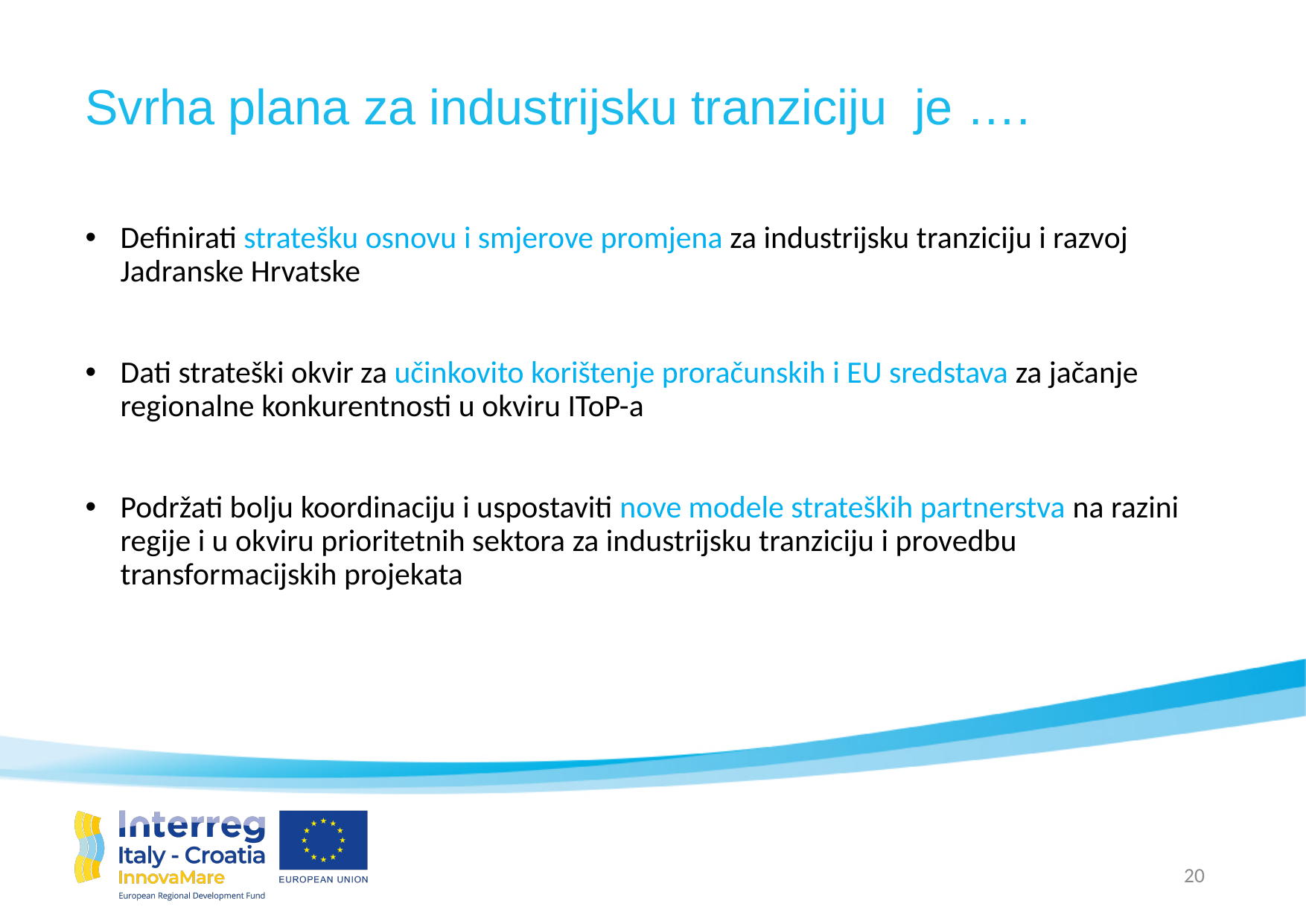

# Svrha plana za industrijsku tranziciju  je ….
Definirati stratešku osnovu i smjerove promjena za industrijsku tranziciju i razvoj Jadranske Hrvatske

Dati strateški okvir za učinkovito korištenje proračunskih i EU sredstava za jačanje regionalne konkurentnosti u okviru IToP-a

Podržati bolju koordinaciju i uspostaviti nove modele strateških partnerstva na razini regije i u okviru prioritetnih sektora za industrijsku tranziciju i provedbu transformacijskih projekata

20